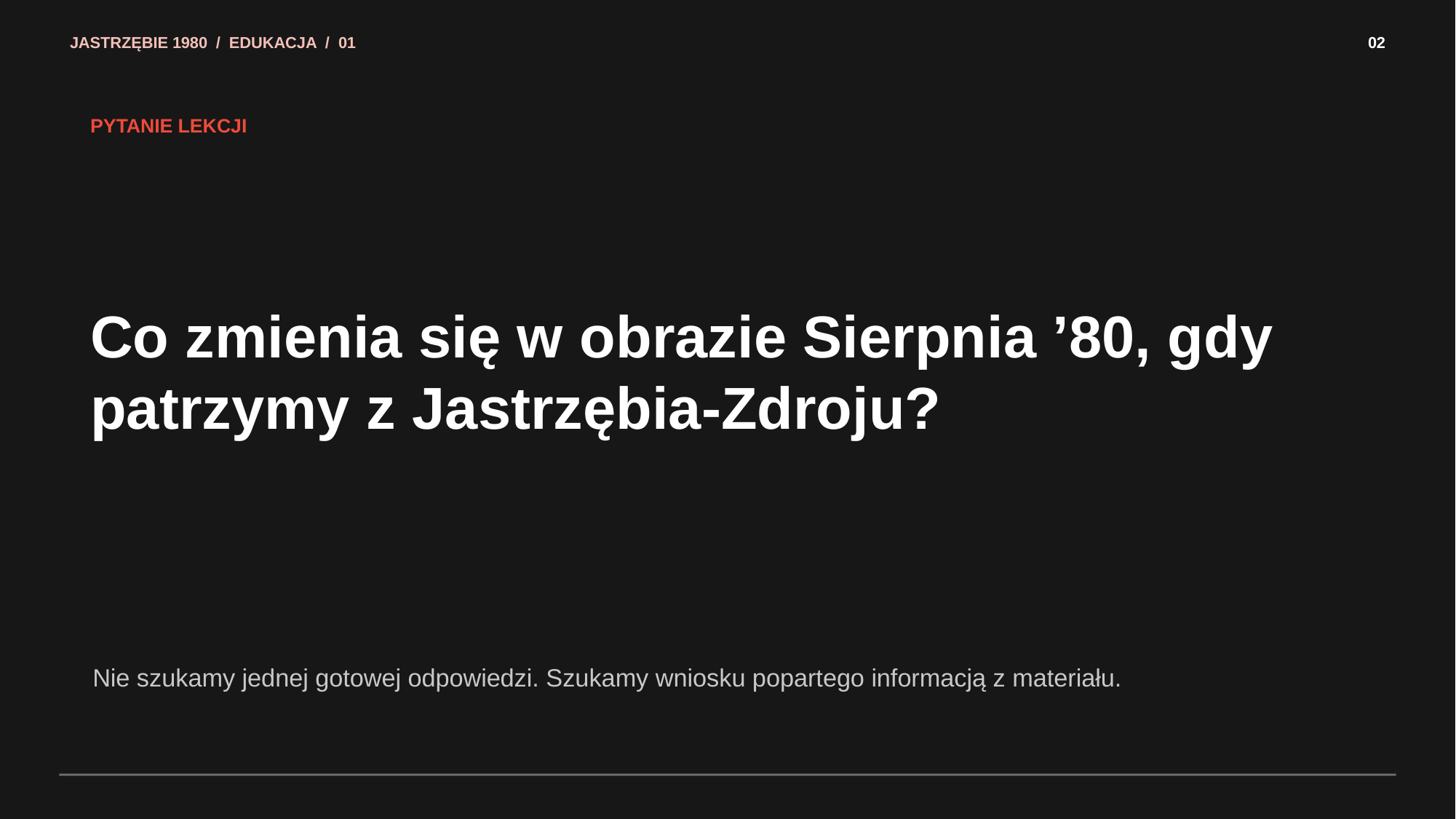

JASTRZĘBIE 1980  /  EDUKACJA  /  01
02
PYTANIE LEKCJI
Co zmienia się w obrazie Sierpnia ’80, gdy patrzymy z Jastrzębia-Zdroju?
Nie szukamy jednej gotowej odpowiedzi. Szukamy wniosku popartego informacją z materiału.